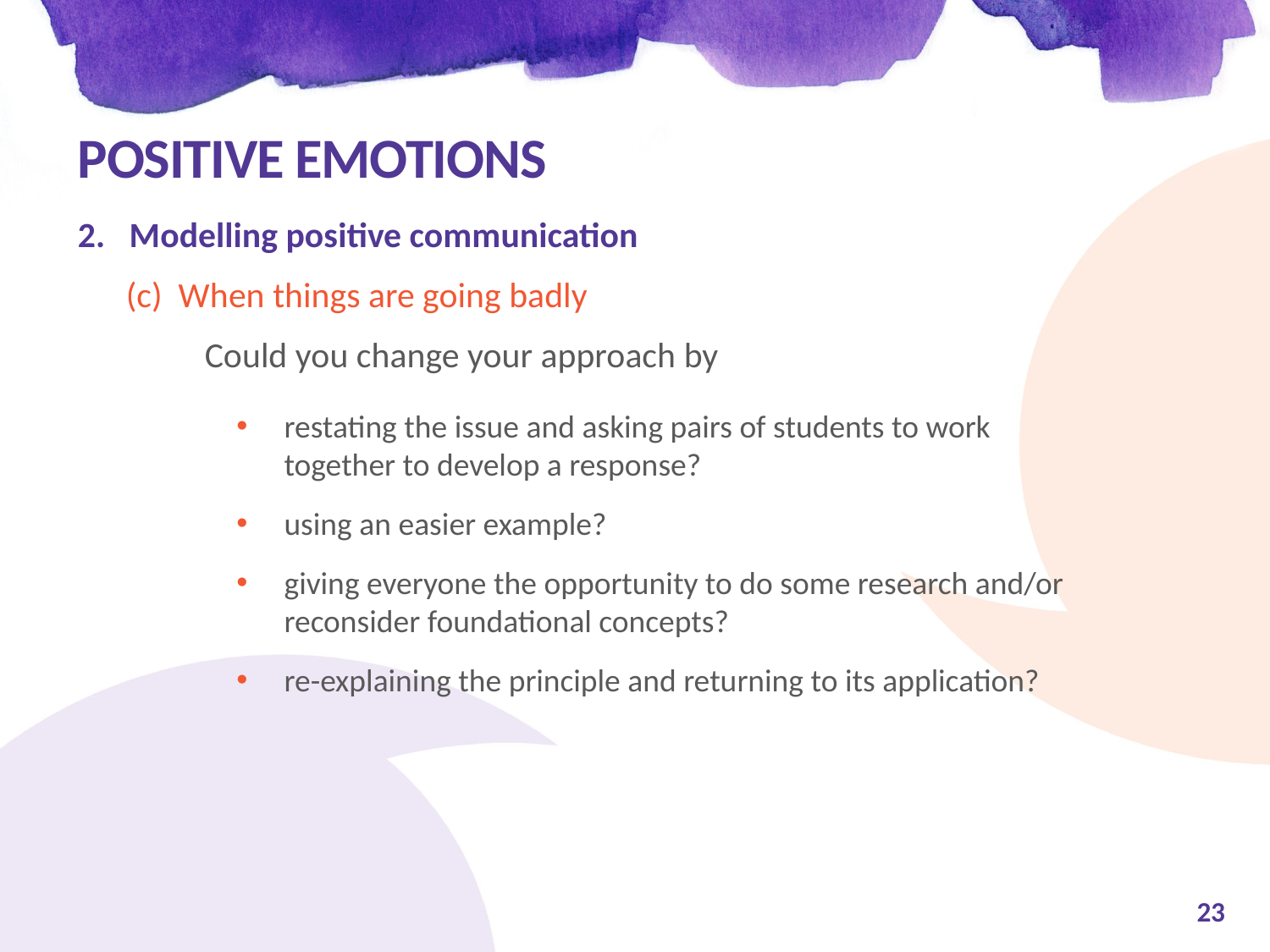

# Positive emotions
2.   Modelling positive communication
      (c)  When things are going badly
	Could you change your approach by
restating the issue and asking pairs of students to work together to develop a response?
using an easier example?
giving everyone the opportunity to do some research and/or reconsider foundational concepts?
re-explaining the principle and returning to its application?

23